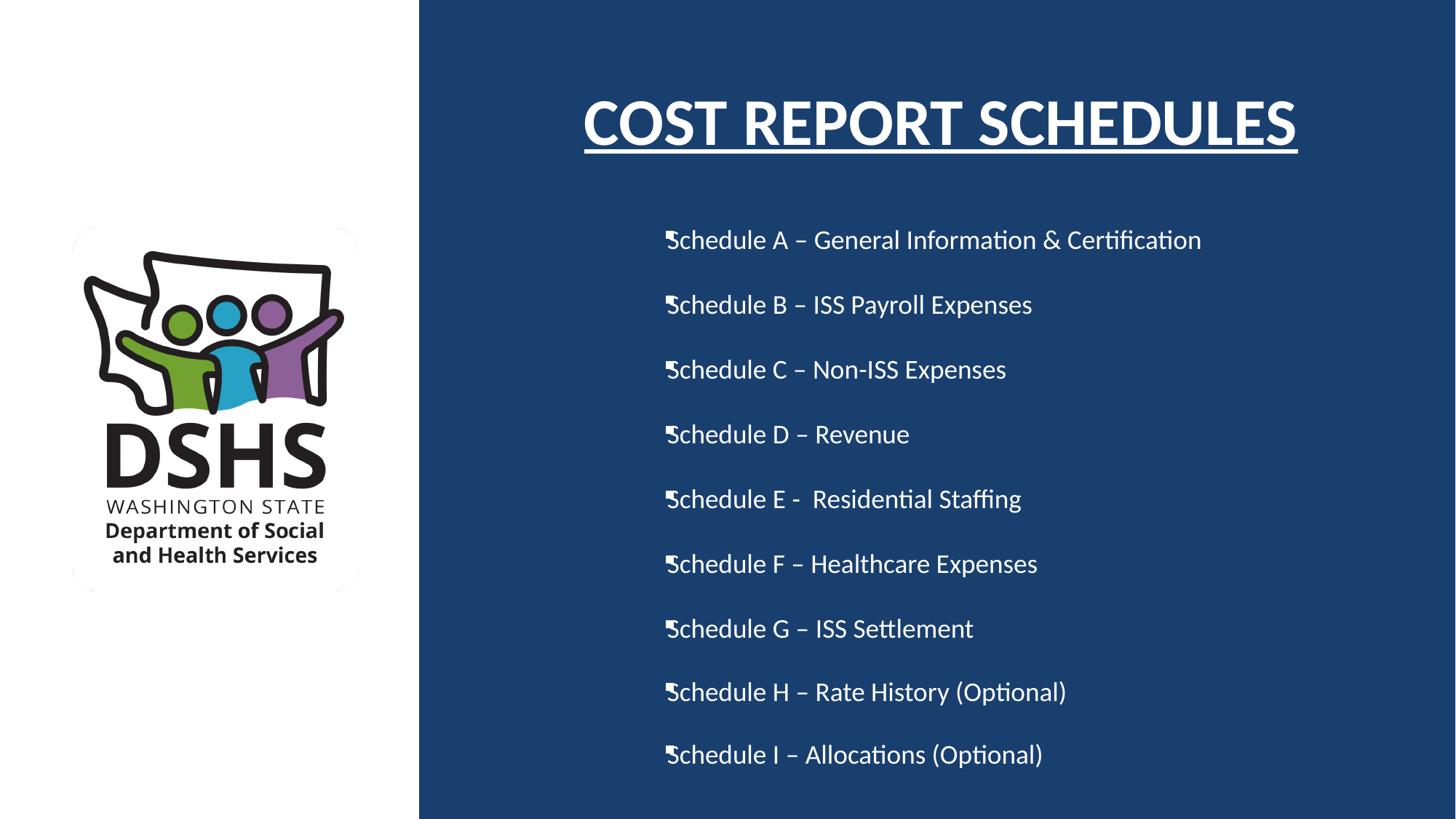

# COST REPORT SCHEDULES

Schedule A – General Information & Certification

Schedule B – ISS Payroll Expenses

Schedule C – Non-ISS Expenses

Schedule D – Revenue

Schedule E -  Residential Staffing

Schedule F – Healthcare Expenses

Schedule G – ISS Settlement

Schedule H – Rate History (Optional)

Schedule I – Allocations (Optional)